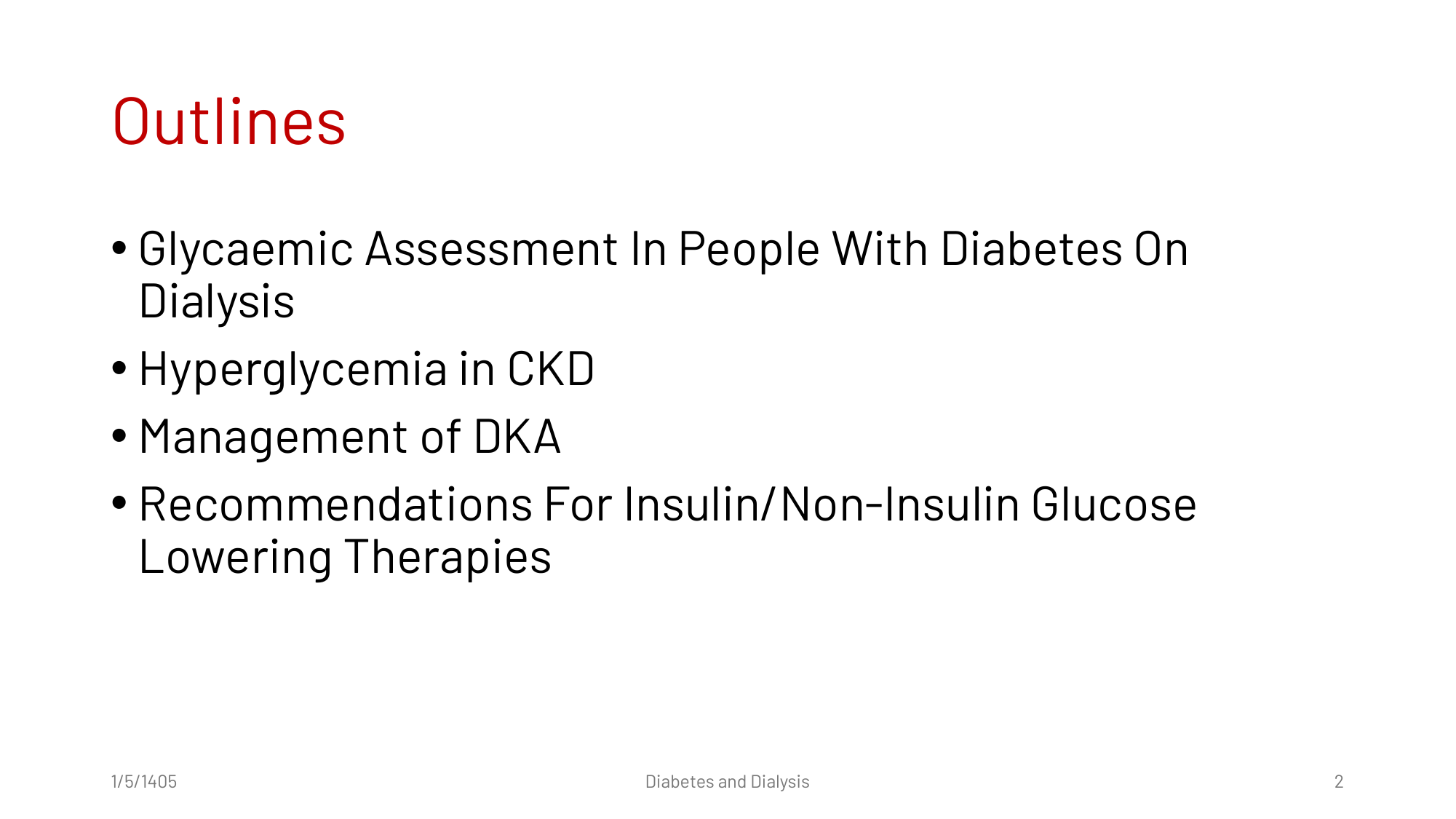

# Outlines
Glycaemic Assessment In People With Diabetes On Dialysis
Hyperglycemia in CKD
Management of DKA
Recommendations For Insulin/Non-Insulin Glucose Lowering Therapies

1/5/1405
Diabetes and Dialysis
2